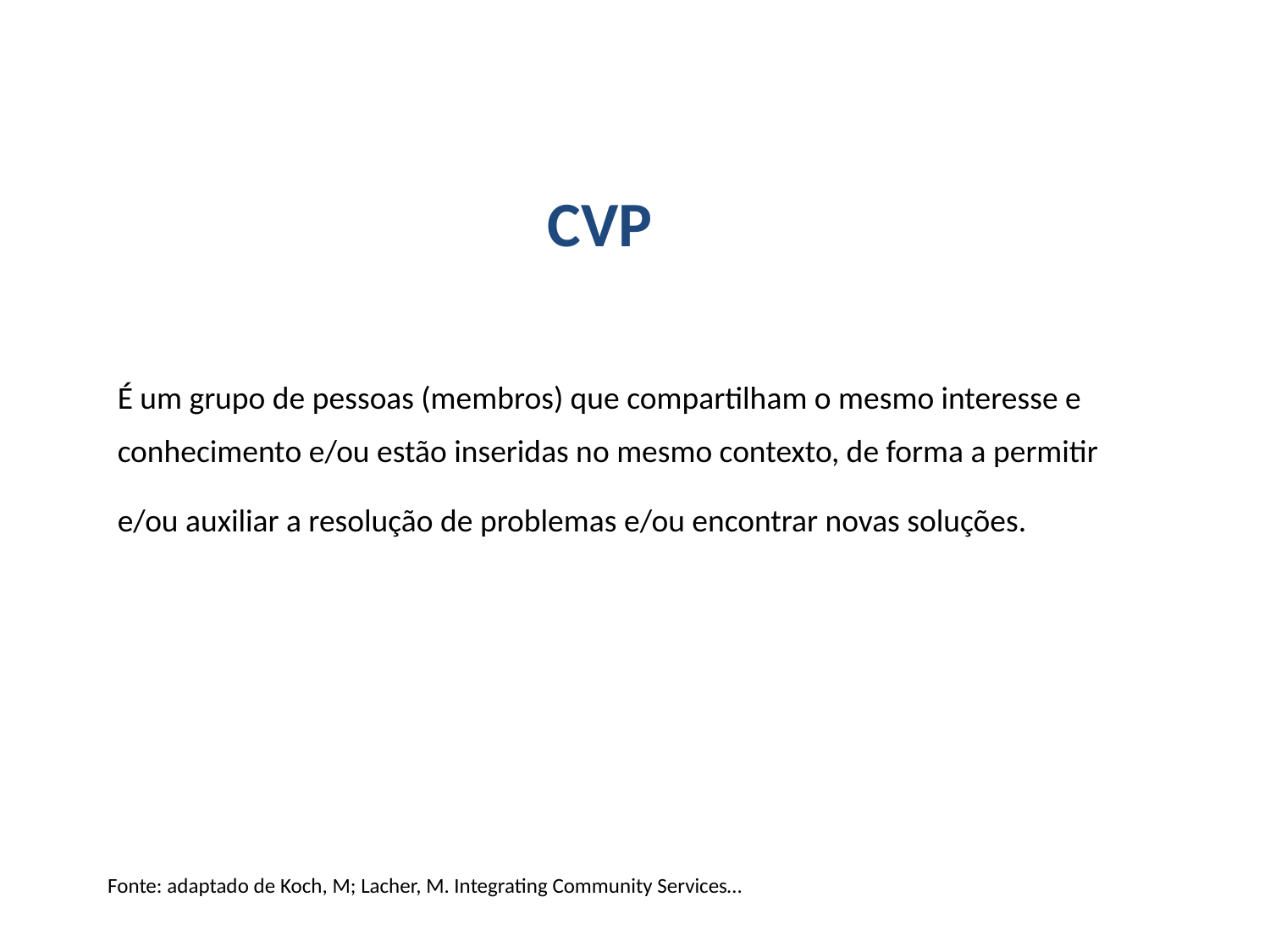

CVP
É um grupo de pessoas (membros) que compartilham o mesmo interesse e conhecimento e/ou estão inseridas no mesmo contexto, de forma a permitir e/ou auxiliar a resolução de problemas e/ou encontrar novas soluções.
Fonte: adaptado de Koch, M; Lacher, M. Integrating Community Services…